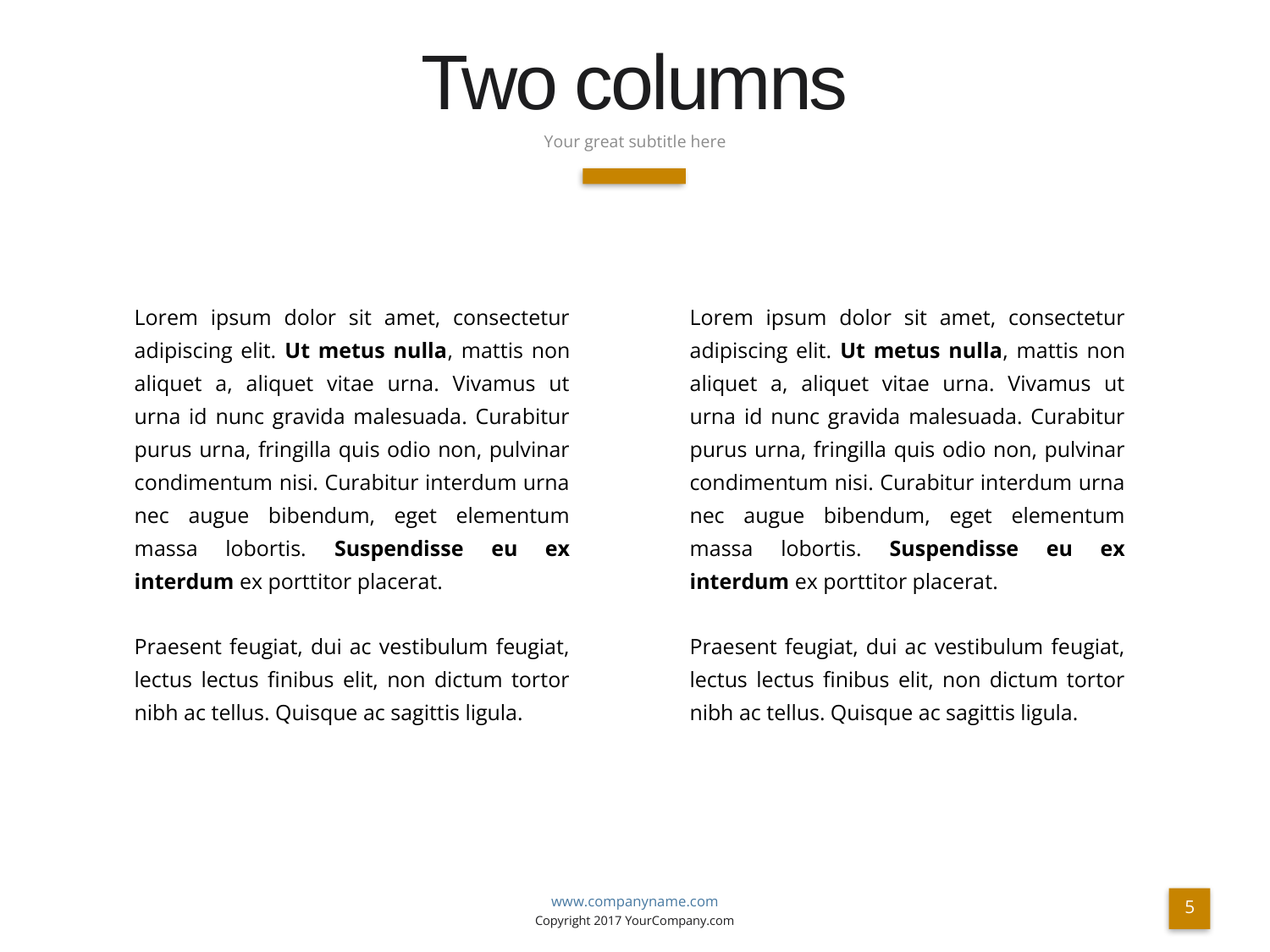

# Two columns
Your great subtitle here

Lorem ipsum dolor sit amet, consectetur adipiscing elit. Ut metus nulla, mattis non aliquet a, aliquet vitae urna. Vivamus ut urna id nunc gravida malesuada. Curabitur purus urna, fringilla quis odio non, pulvinar condimentum nisi. Curabitur interdum urna nec augue bibendum, eget elementum massa lobortis. Suspendisse eu ex interdum ex porttitor placerat.

Praesent feugiat, dui ac vestibulum feugiat, lectus lectus finibus elit, non dictum tortor nibh ac tellus. Quisque ac sagittis ligula.
Lorem ipsum dolor sit amet, consectetur adipiscing elit. Ut metus nulla, mattis non aliquet a, aliquet vitae urna. Vivamus ut urna id nunc gravida malesuada. Curabitur purus urna, fringilla quis odio non, pulvinar condimentum nisi. Curabitur interdum urna nec augue bibendum, eget elementum massa lobortis. Suspendisse eu ex interdum ex porttitor placerat.

Praesent feugiat, dui ac vestibulum feugiat, lectus lectus finibus elit, non dictum tortor nibh ac tellus. Quisque ac sagittis ligula.
www.companyname.com
Copyright 2017 YourCompany.com
5